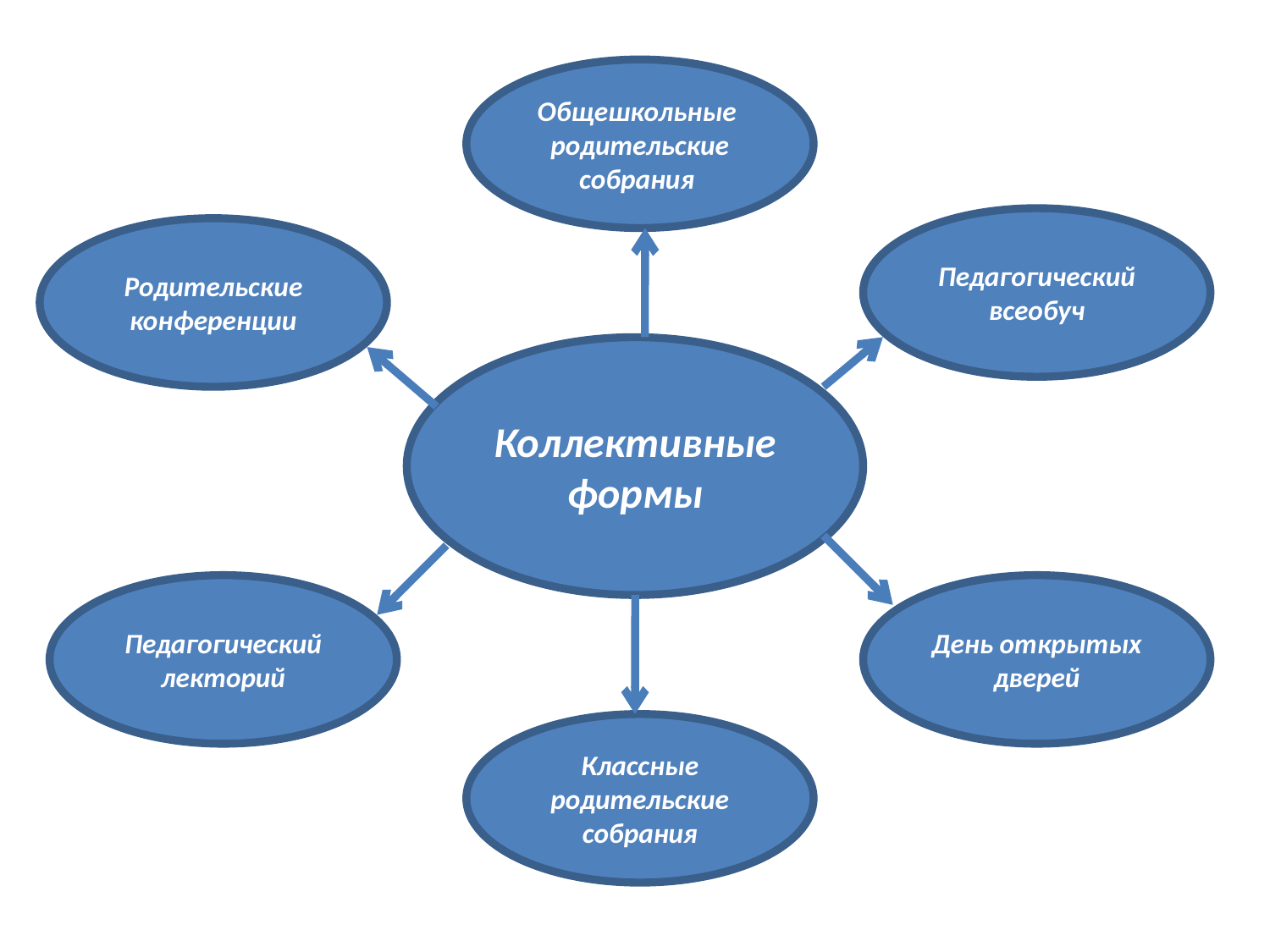

Общешкольные  родительские собрания
Педагогический всеобуч
Родительские конференции
Коллективные формы
Педагогический лекторий
День открытых дверей
Классные родительские собрания